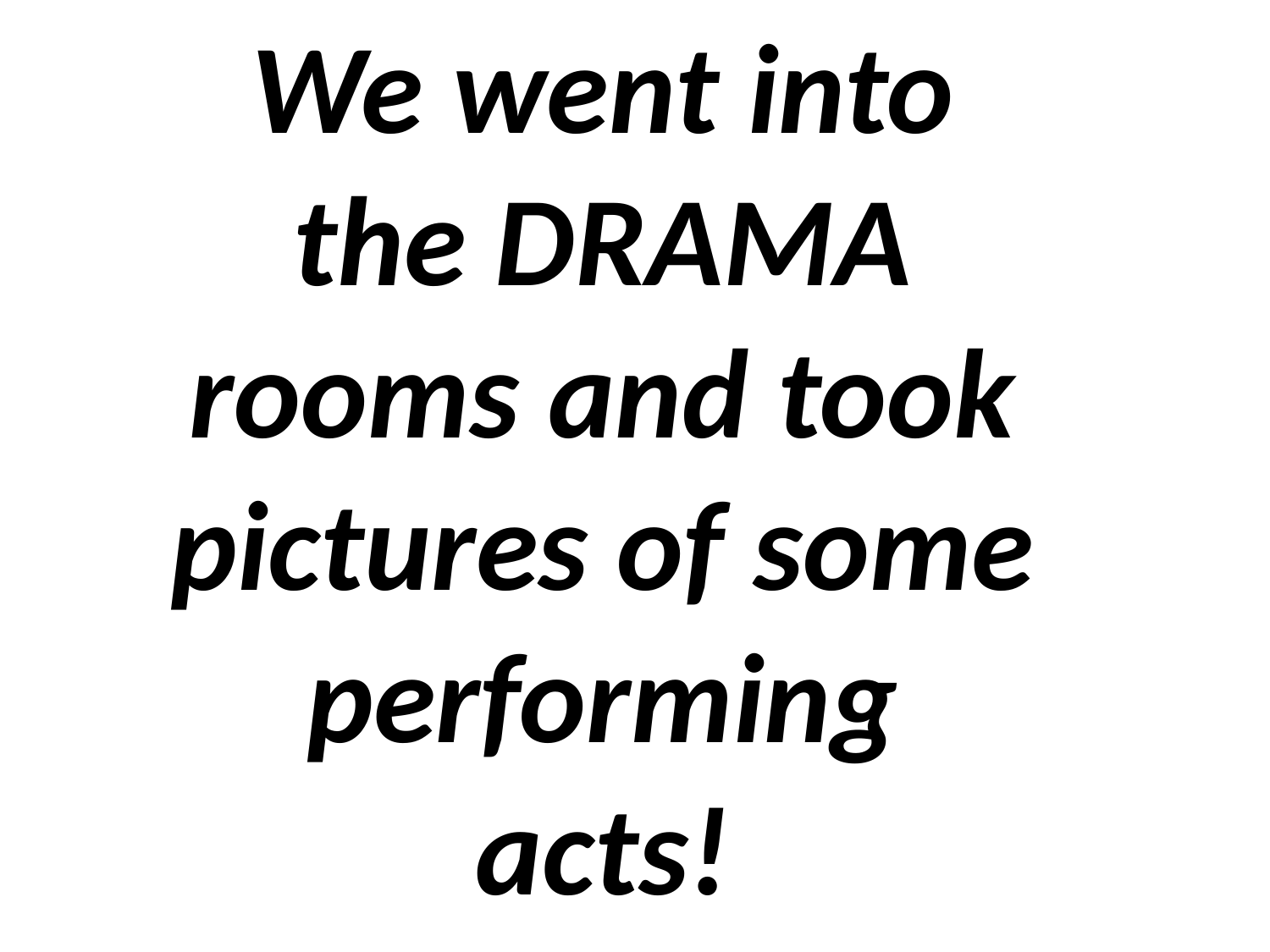

We went into the DRAMA rooms and took pictures of some performing acts!